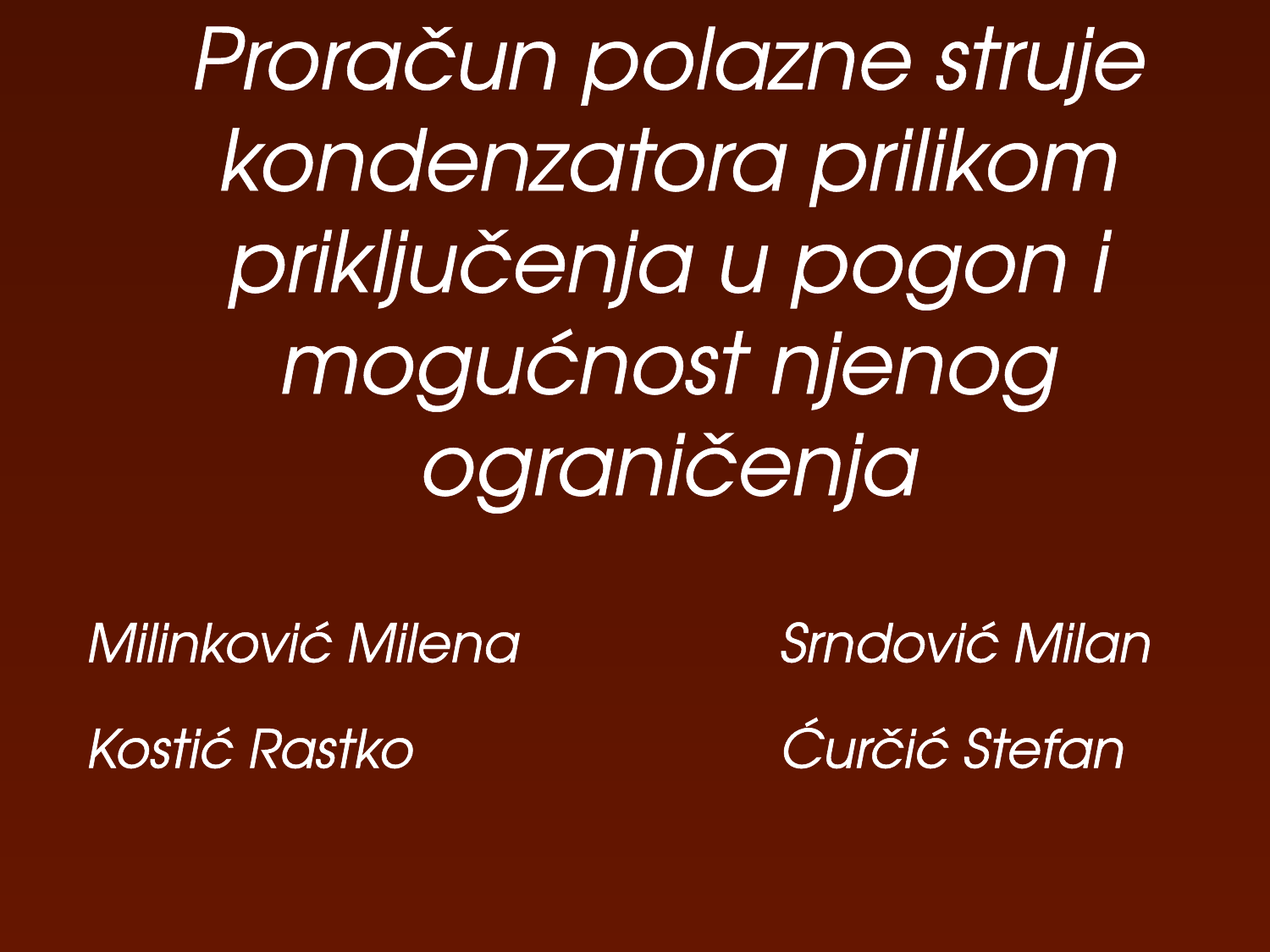

# Proračun polazne struje kondenzatora prilikom priključenja u pogon i mogućnost njenog ograničenja
Milinković Milena		    Srndović Milan
Kostić Rastko		  	    Ćurčić Stefan